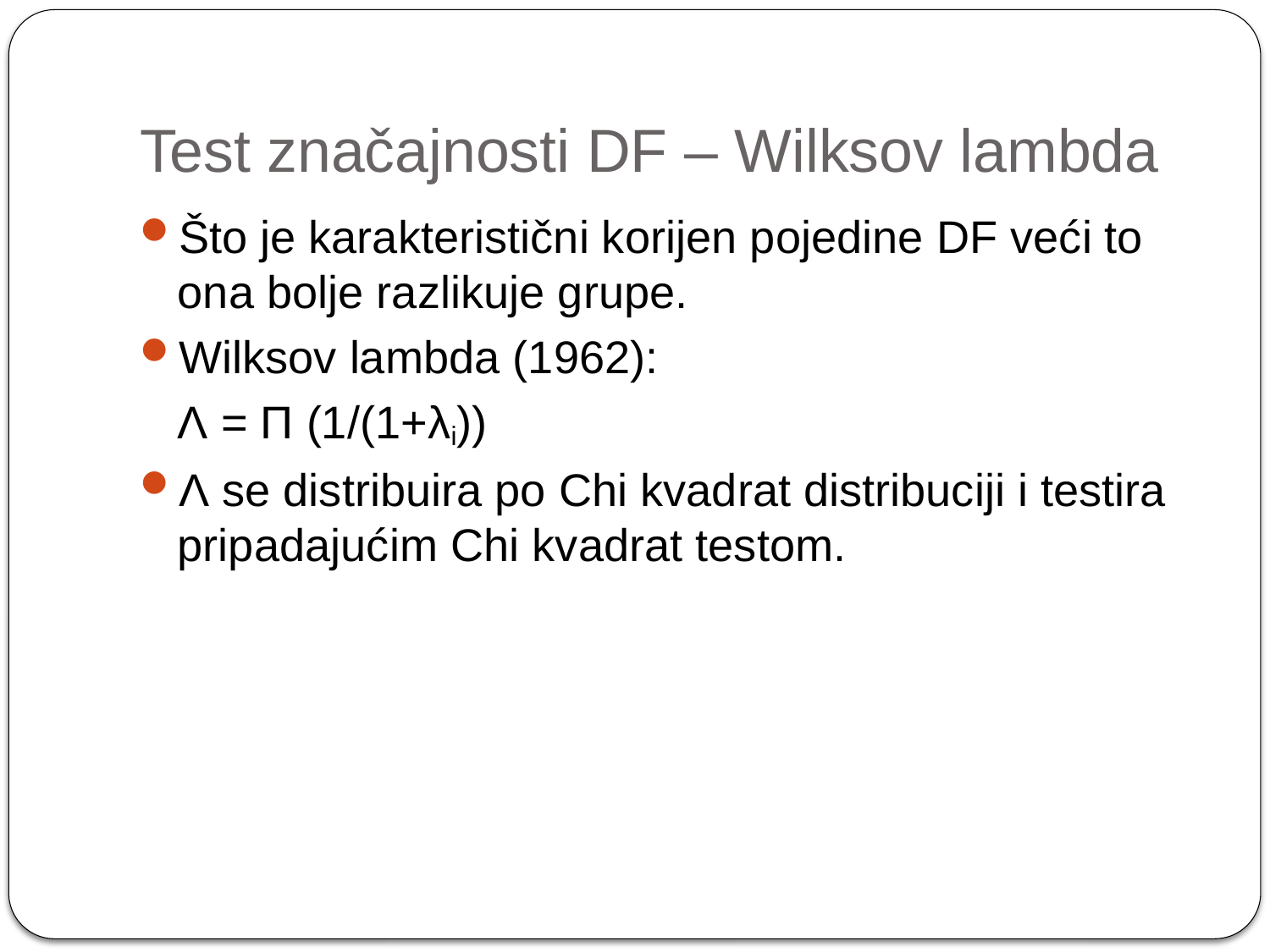

# Test značajnosti DF – Wilksov lambda
Što je karakteristični korijen pojedine DF veći to ona bolje razlikuje grupe.
Wilksov lambda (1962):
	Λ = Π (1/(1+λi))
Λ se distribuira po Chi kvadrat distribuciji i testira pripadajućim Chi kvadrat testom.